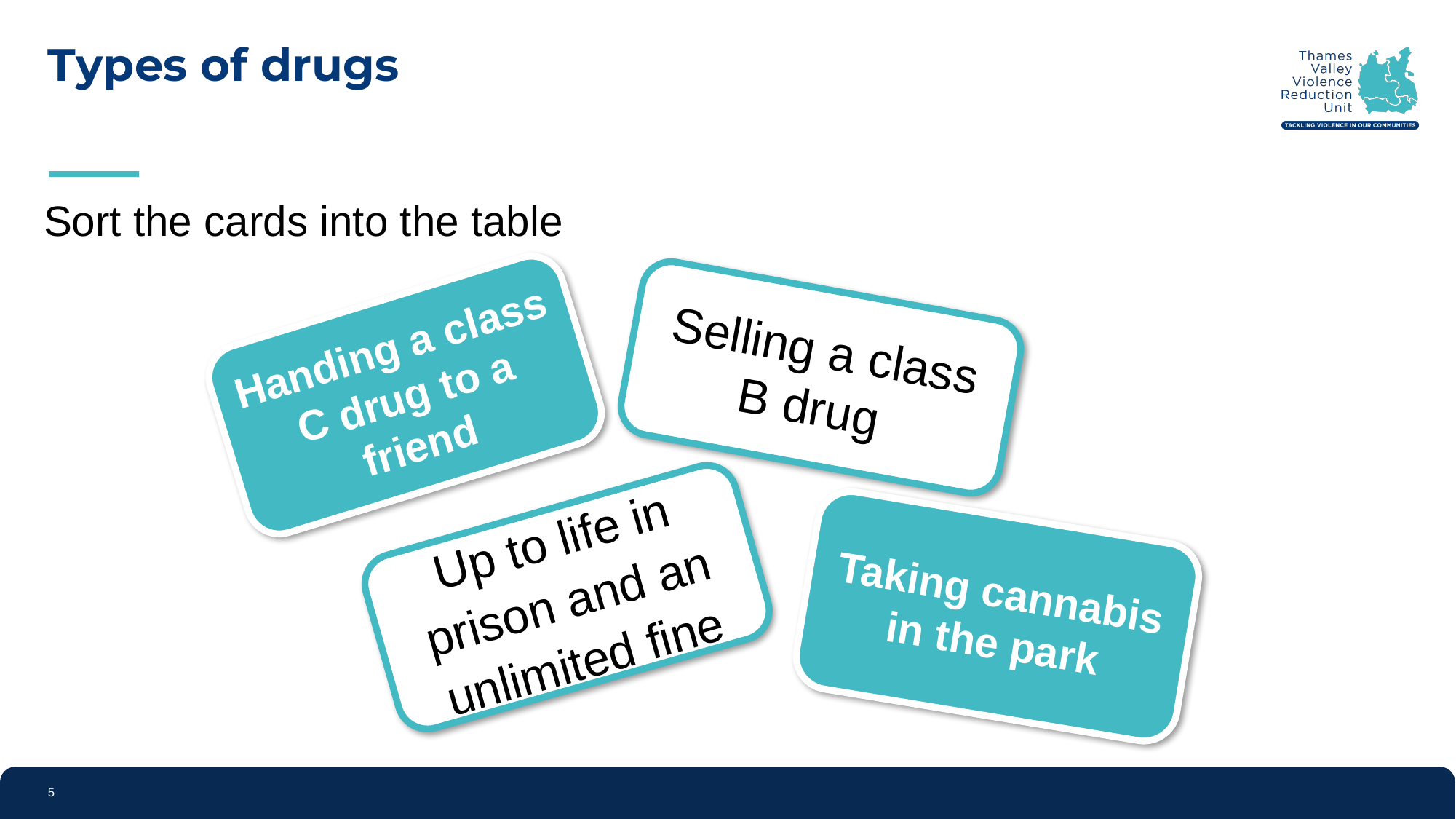

# Types of drugs

Sort the cards into the table

Selling a class B drug
Handing a class C drug to a friend
Up to life in prison and an unlimited fine
Taking cannabis in the park
5